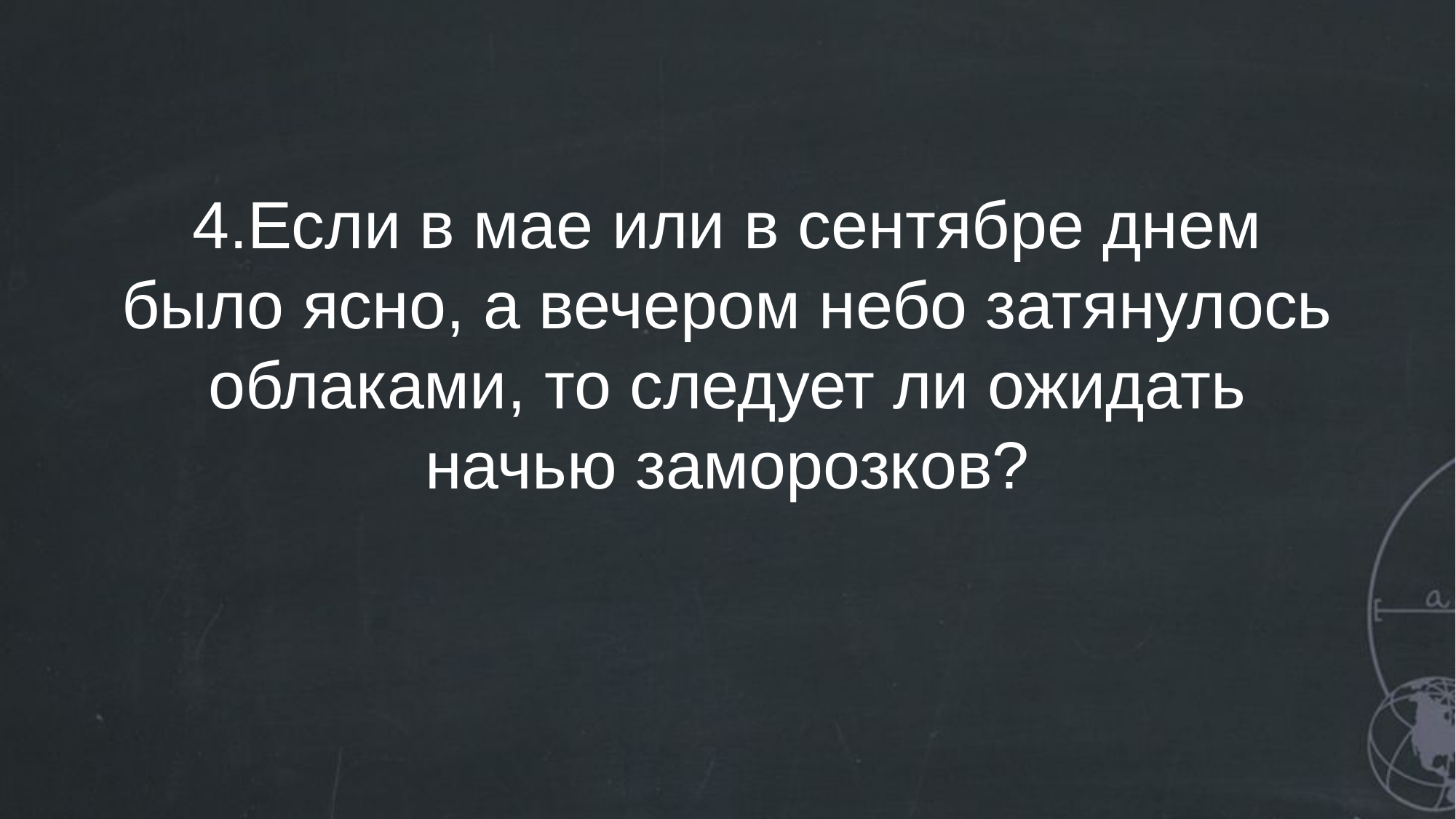

# 4.Если в мае или в сентябре днем было ясно, а вечером небо затянулось облаками, то следует ли ожидать начью заморозков?